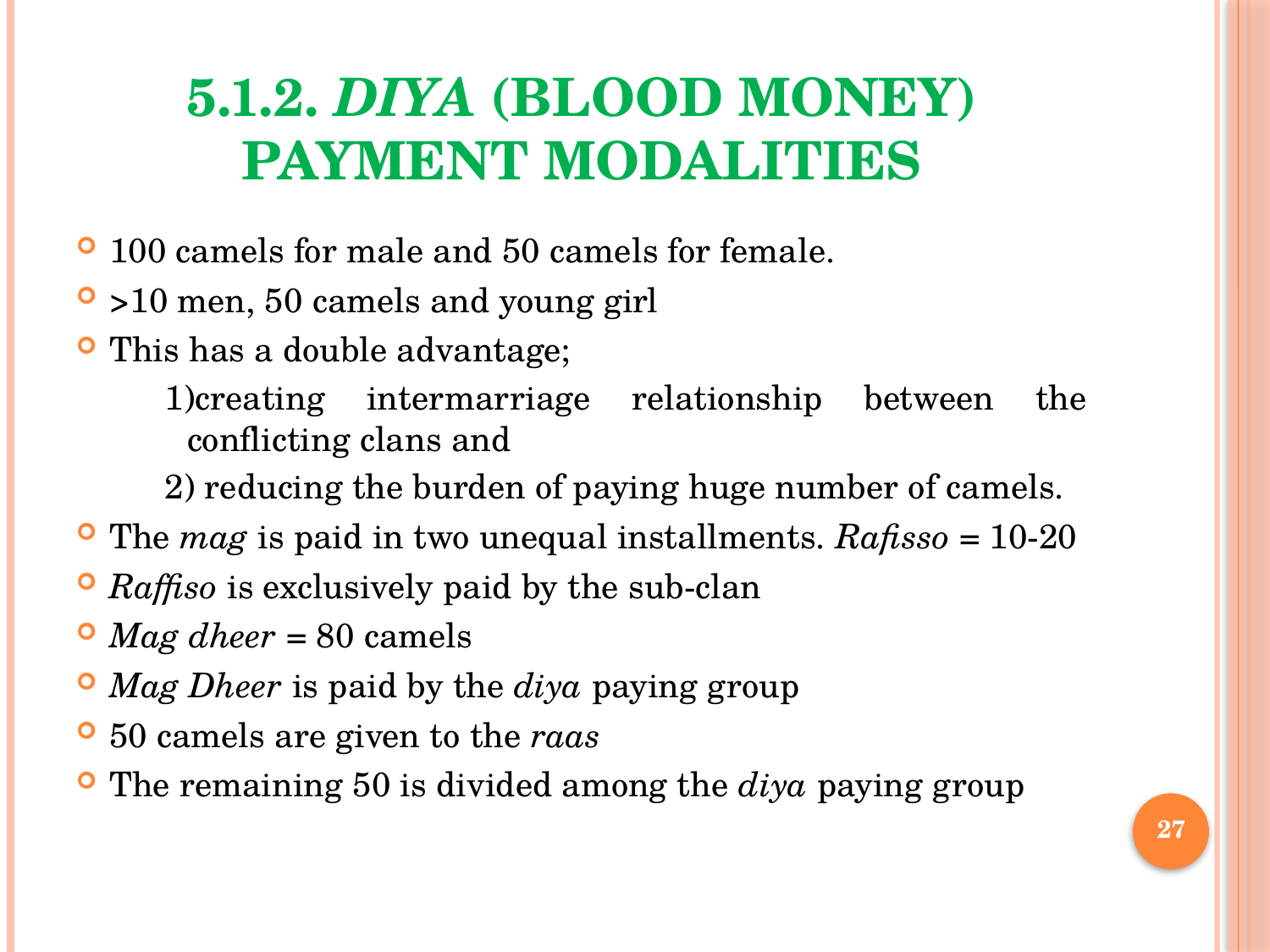

# 5.1.2. Diya (Blood Money) payment modalities
100 camels for male and 50 camels for female.
>10 men, 50 camels and young girl
This has a double advantage;
1)creating intermarriage relationship between the conflicting clans and
2) reducing the burden of paying huge number of camels.
The mag is paid in two unequal installments. Rafisso = 10-20
Raffiso is exclusively paid by the sub-clan
Mag dheer = 80 camels
Mag Dheer is paid by the diya paying group
50 camels are given to the raas
The remaining 50 is divided among the diya paying group
27